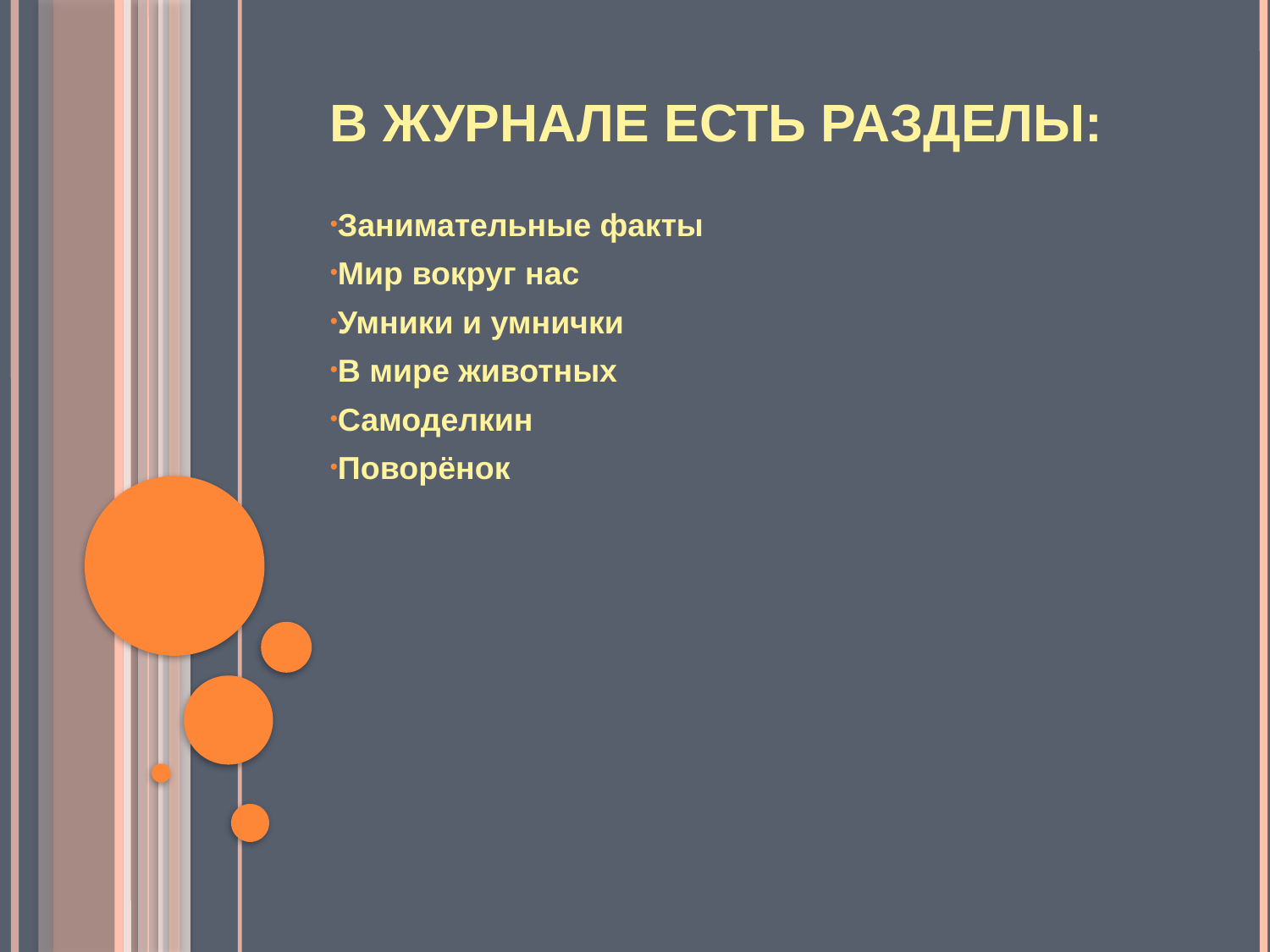

# В журнале есть разделы:
Занимательные факты
Мир вокруг нас
Умники и умнички
В мире животных
Самоделкин
Поворёнок